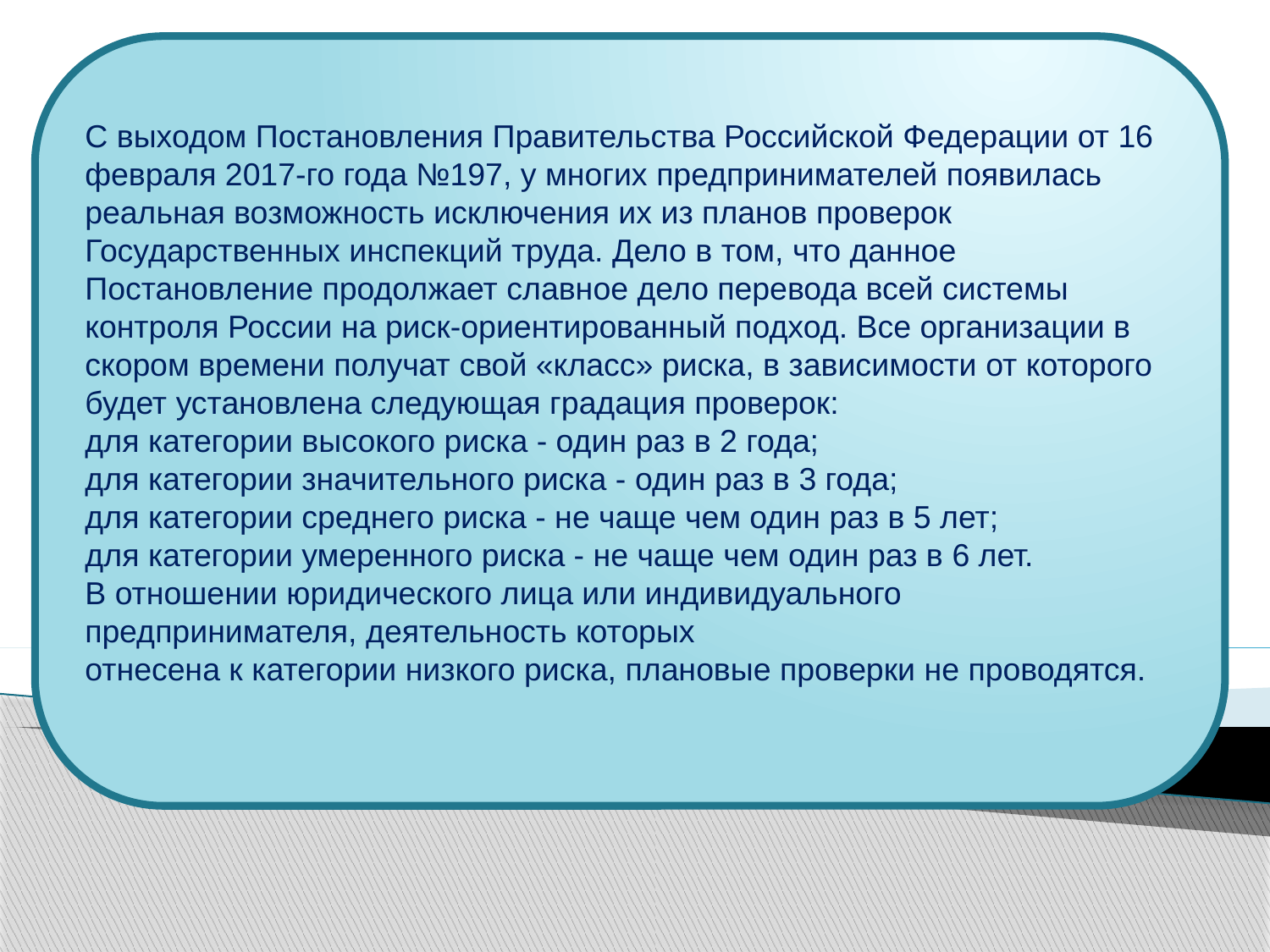

С выходом Постановления Правительства Российской Федерации от 16 февраля 2017-го года №197, у многих предпринимателей появилась реальная возможность исключения их из планов проверок Государственных инспекций труда. Дело в том, что данное Постановление продолжает славное дело перевода всей системы контроля России на риск-ориентированный подход. Все организации в скором времени получат свой «класс» риска, в зависимости от которого будет установлена следующая градация проверок:
для категории высокого риска - один раз в 2 года; 
для категории значительного риска - один раз в 3 года; 
для категории среднего риска - не чаще чем один раз в 5 лет; 
для категории умеренного риска - не чаще чем один раз в 6 лет. 
В отношении юридического лица или индивидуального предпринимателя, деятельность которых 
отнесена к категории низкого риска, плановые проверки не проводятся.